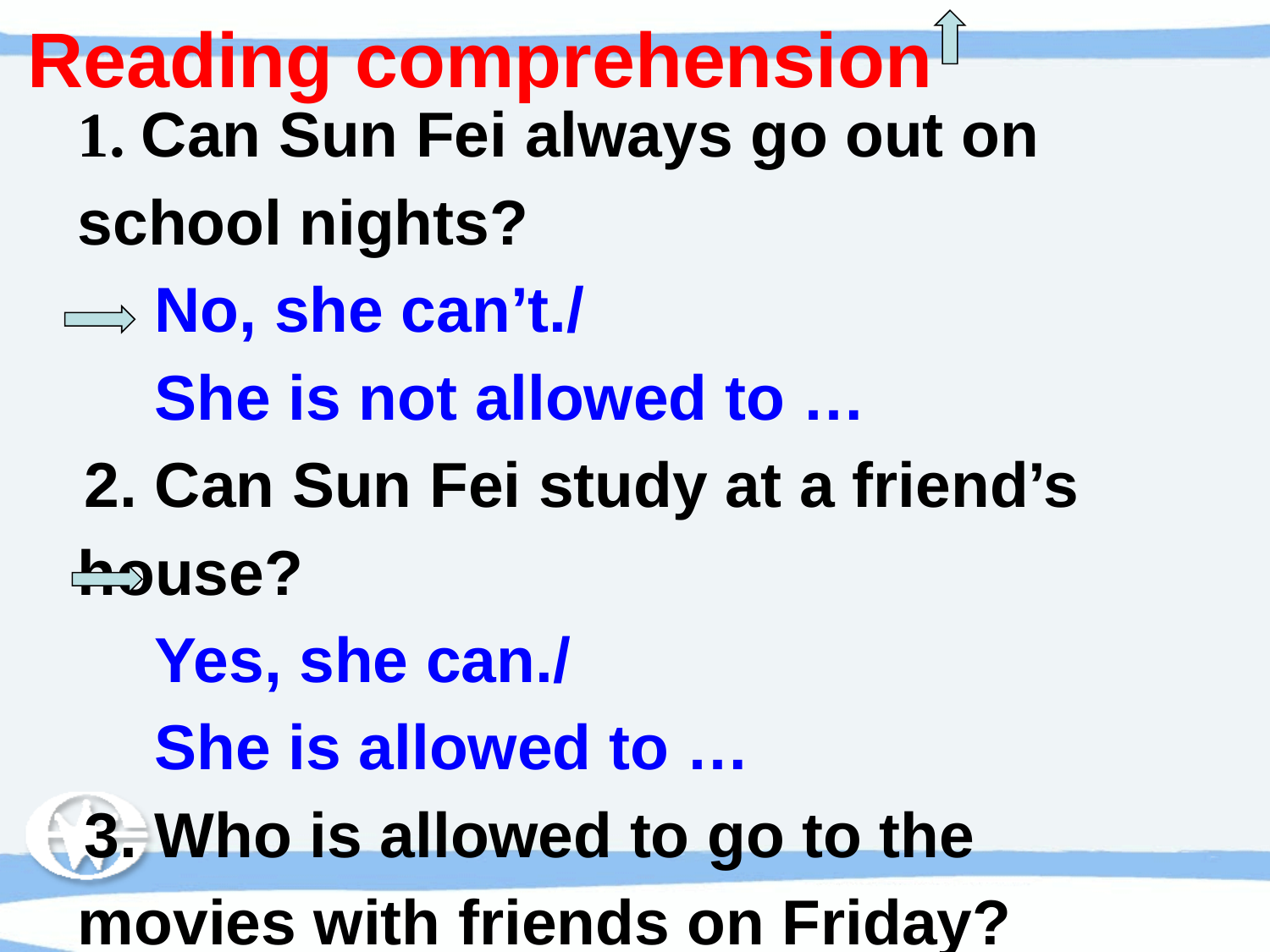

Reading comprehension

    1. Can Sun Fei always go out on school nights?
        No, she can’t./
        She is not allowed to …
    2. Can Sun Fei study at a friend’s house?
        Yes, she can./
        She is allowed to …
    3. Who is allowed to go to the movies with friends on Friday?
        Both Sun Fei and Wu Yu./